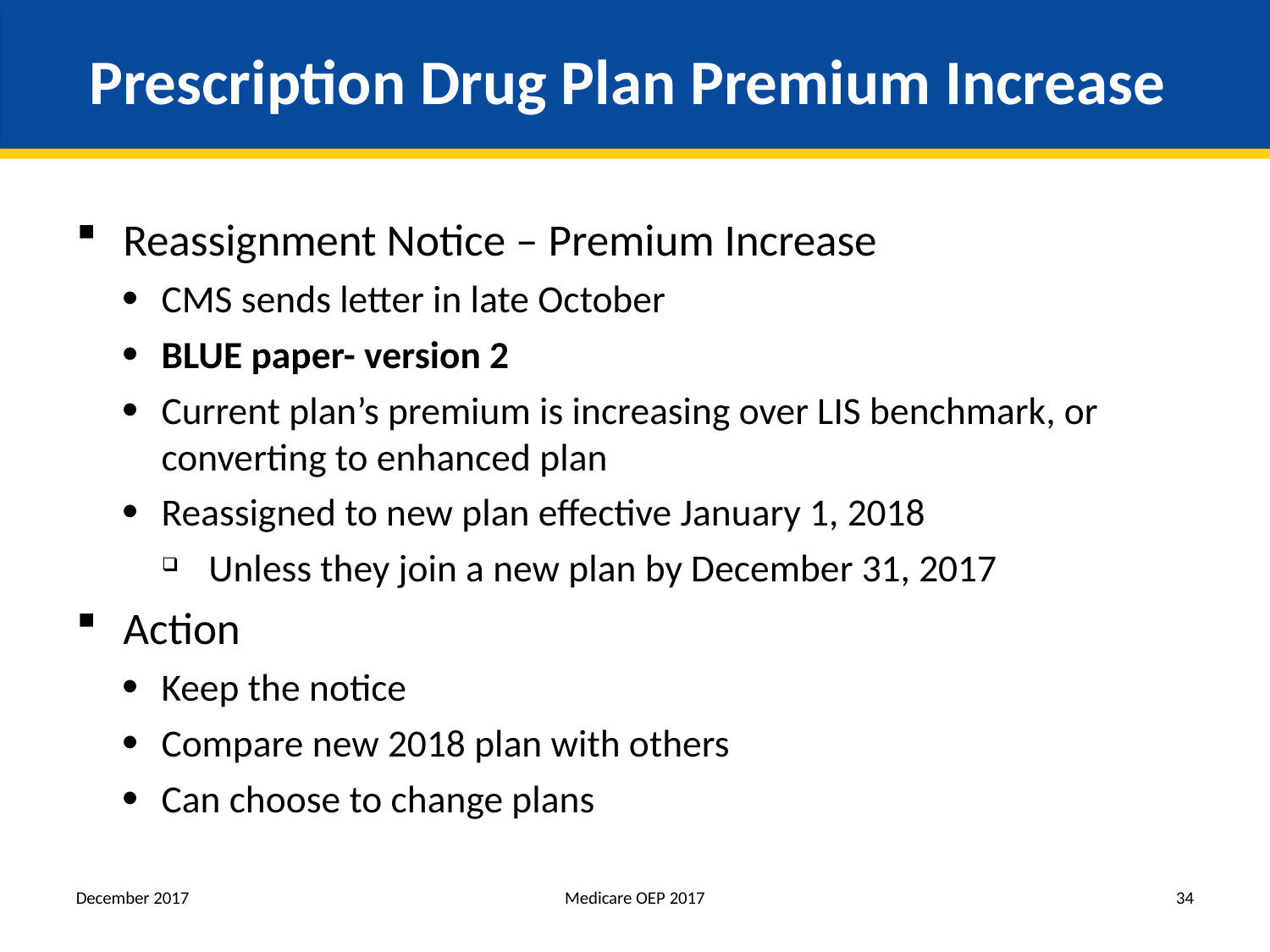

# Prescription Drug Plan Premium Increase
Reassignment Notice – Premium Increase
CMS sends letter in late October
BLUE paper- version 2
Current plan’s premium is increasing over LIS benchmark, or converting to enhanced plan
Reassigned to new plan effective January 1, 2018
Unless they join a new plan by December 31, 2017
Action
Keep the notice
Compare new 2018 plan with others
Can choose to change plans

December 2017
Medicare OEP 2017
34